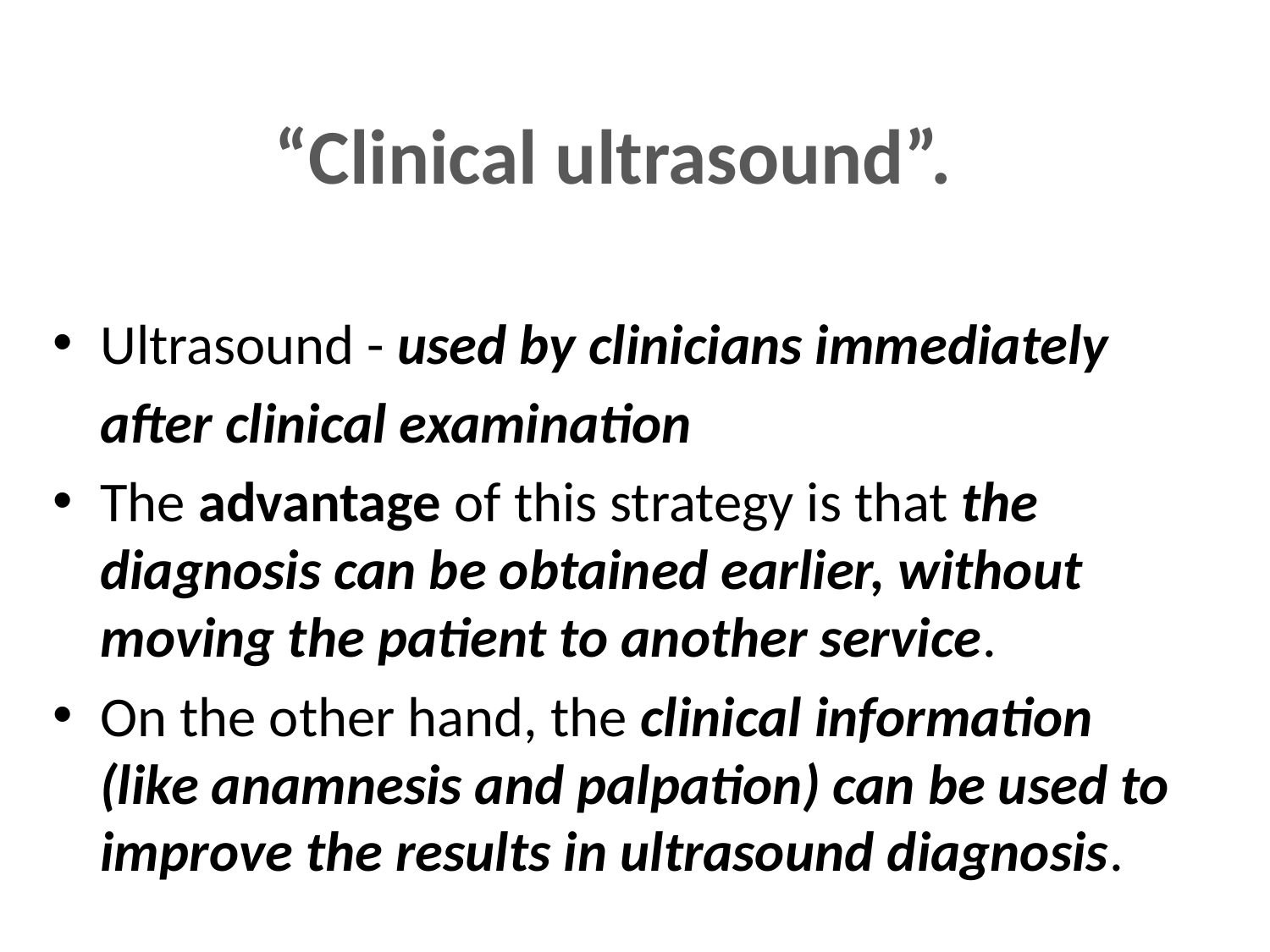

# “Clinical ultrasound”.
Ultrasound - used by clinicians immediately
	after clinical examination
The advantage of this strategy is that the diagnosis can be obtained earlier, without moving the patient to another service.
On the other hand, the clinical information (like anamnesis and palpation) can be used to improve the results in ultrasound diagnosis.